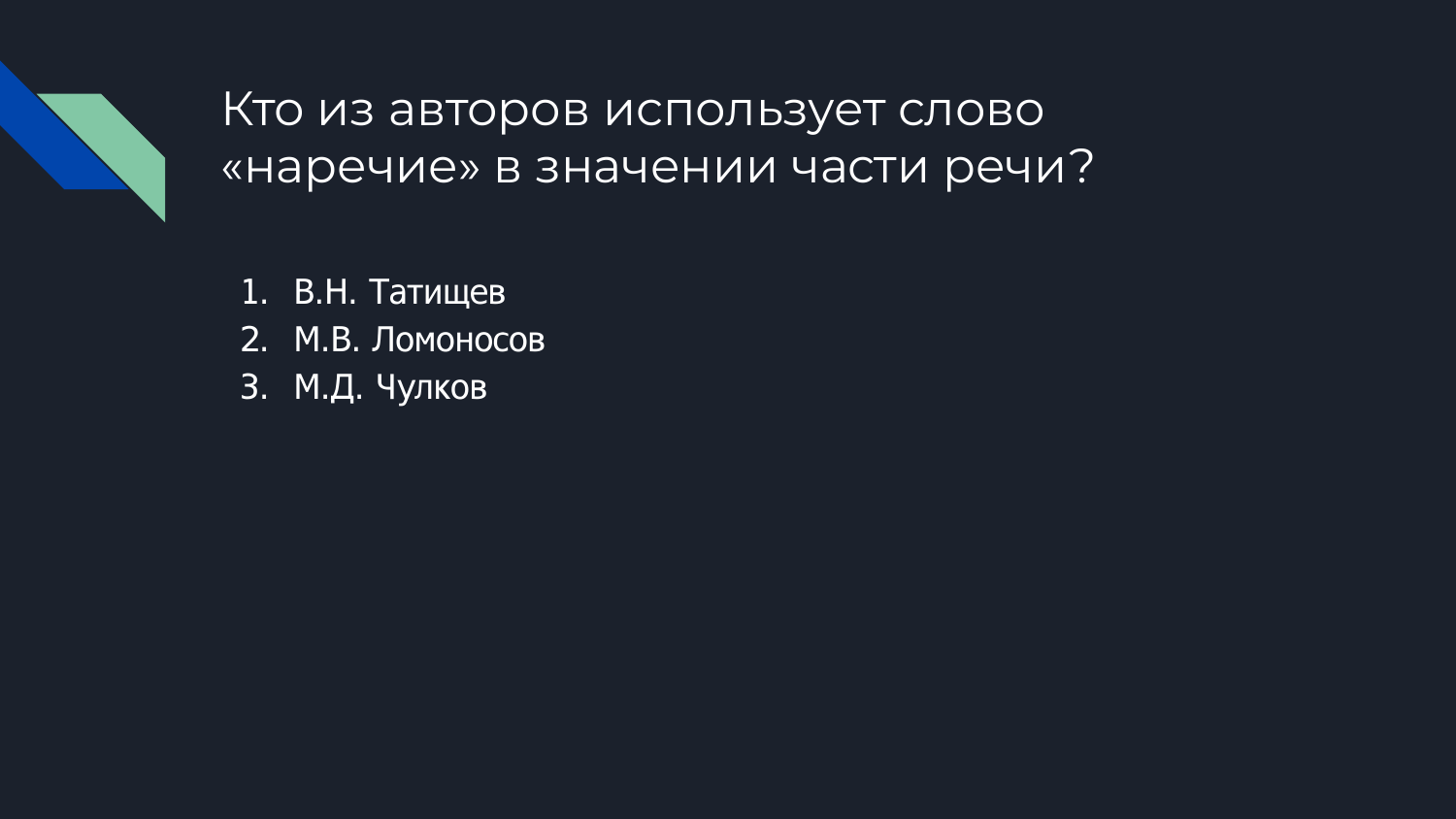

# Кто из авторов использует слово «наречие» в значении части речи?
В.Н. Татищев
М.В. Ломоносов
М.Д. Чулков